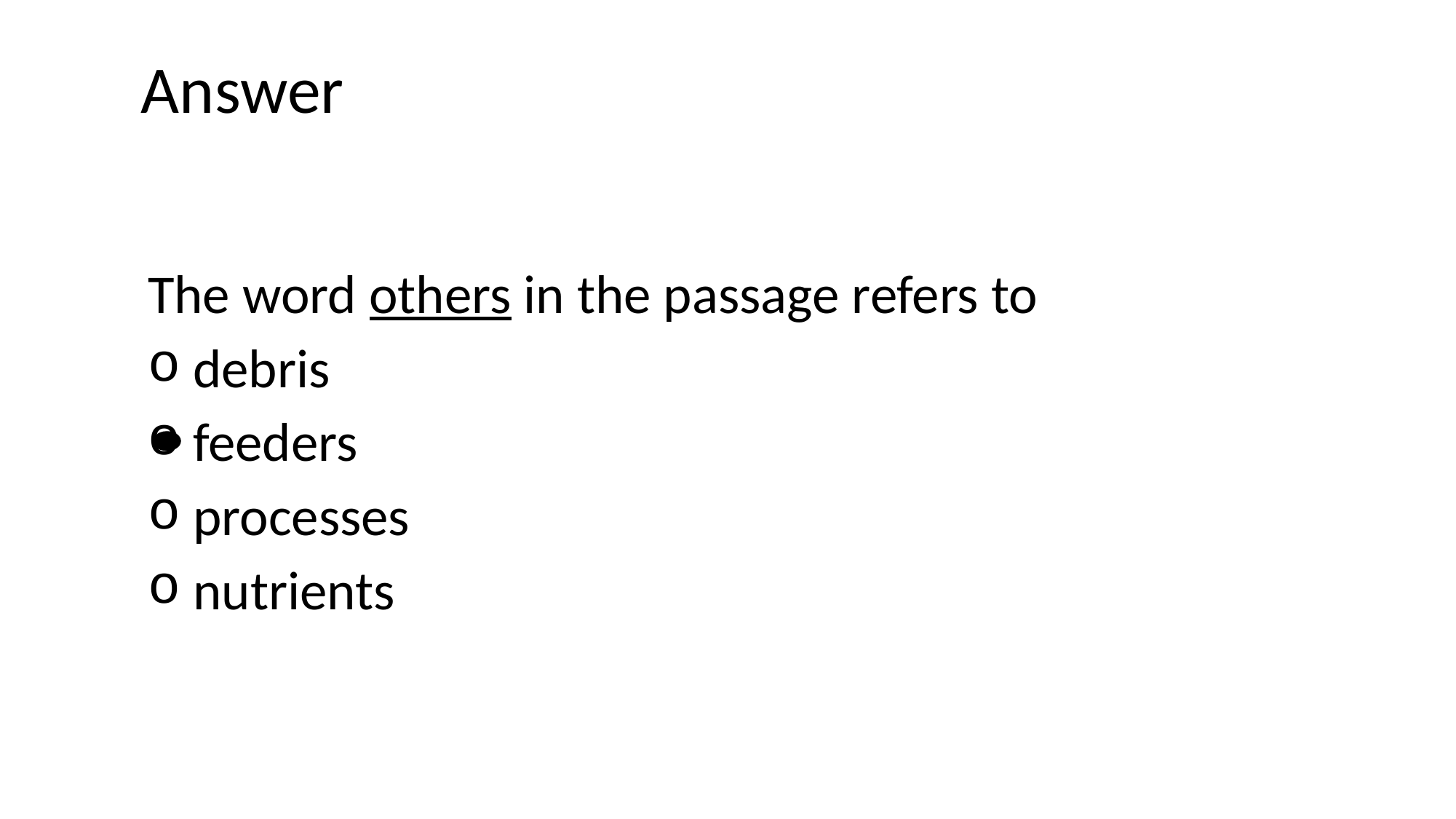

# Answer

The word others in the passage refers to
 debris
 feeders
 processes
 nutrients